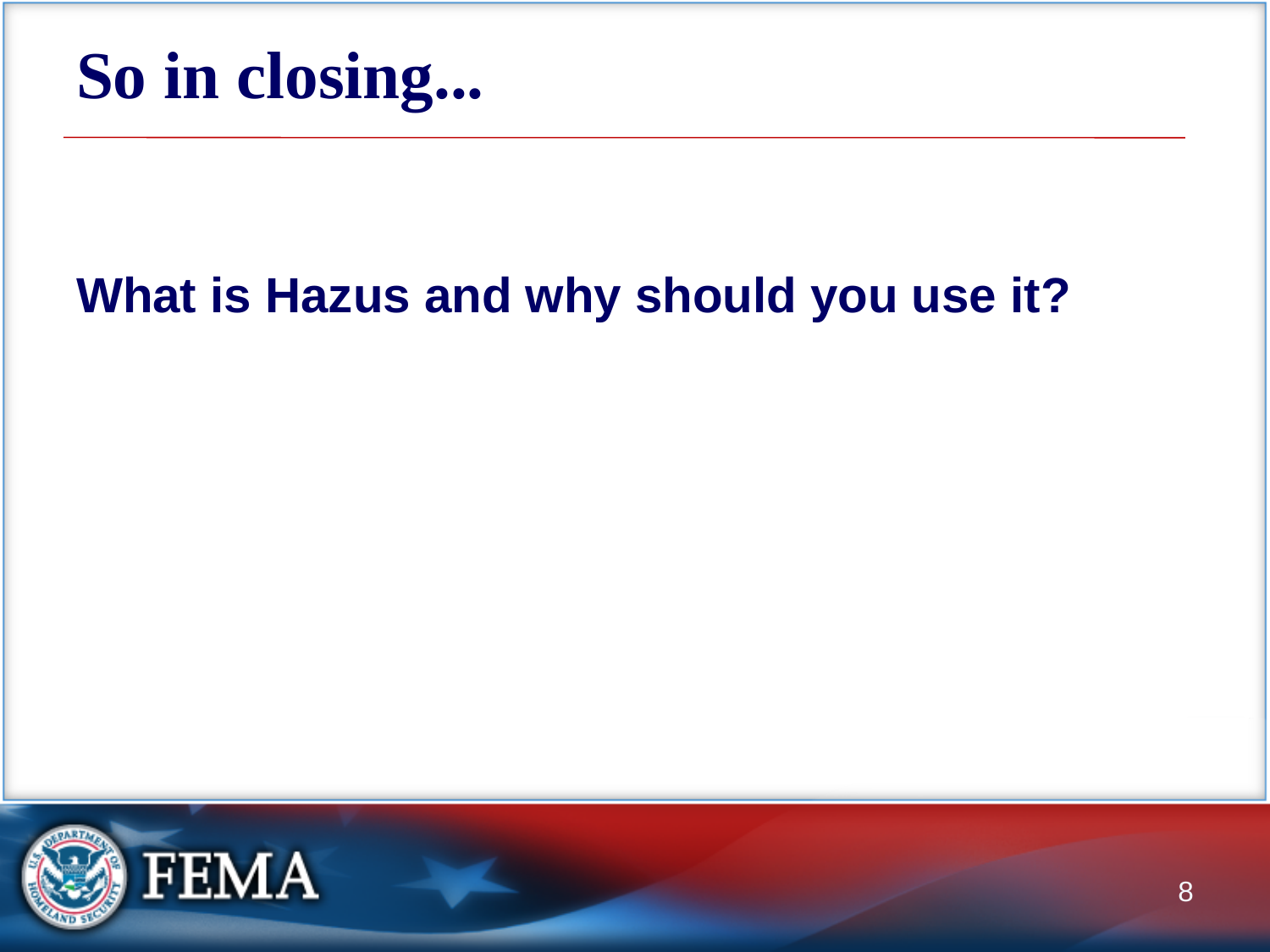

# So in closing...

What is Hazus and why should you use it?
8